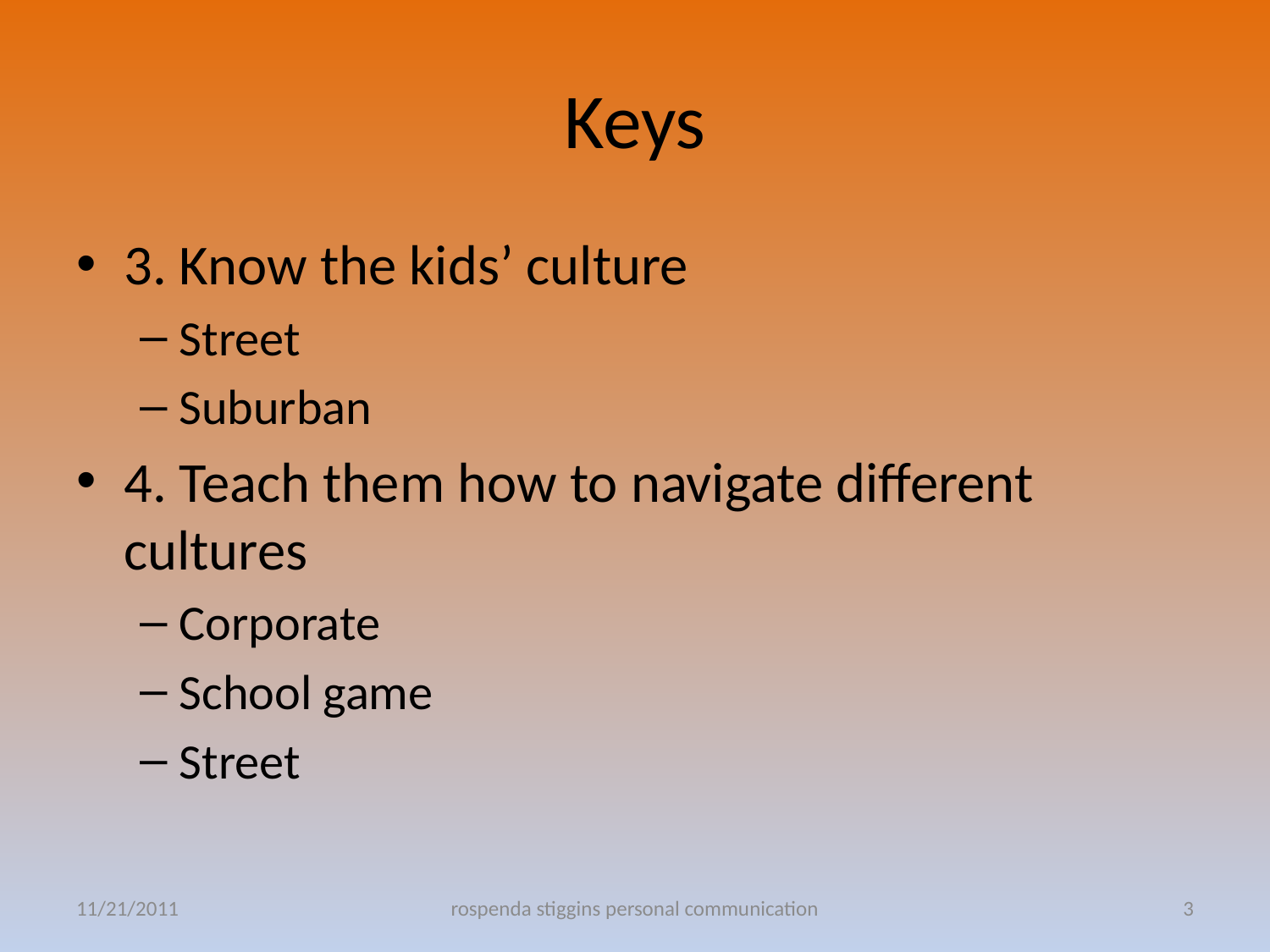

# Keys
3. Know the kids’ culture
Street
Suburban
4. Teach them how to navigate different cultures
Corporate
School game
Street

11/21/2011
rospenda stiggins personal communication
3